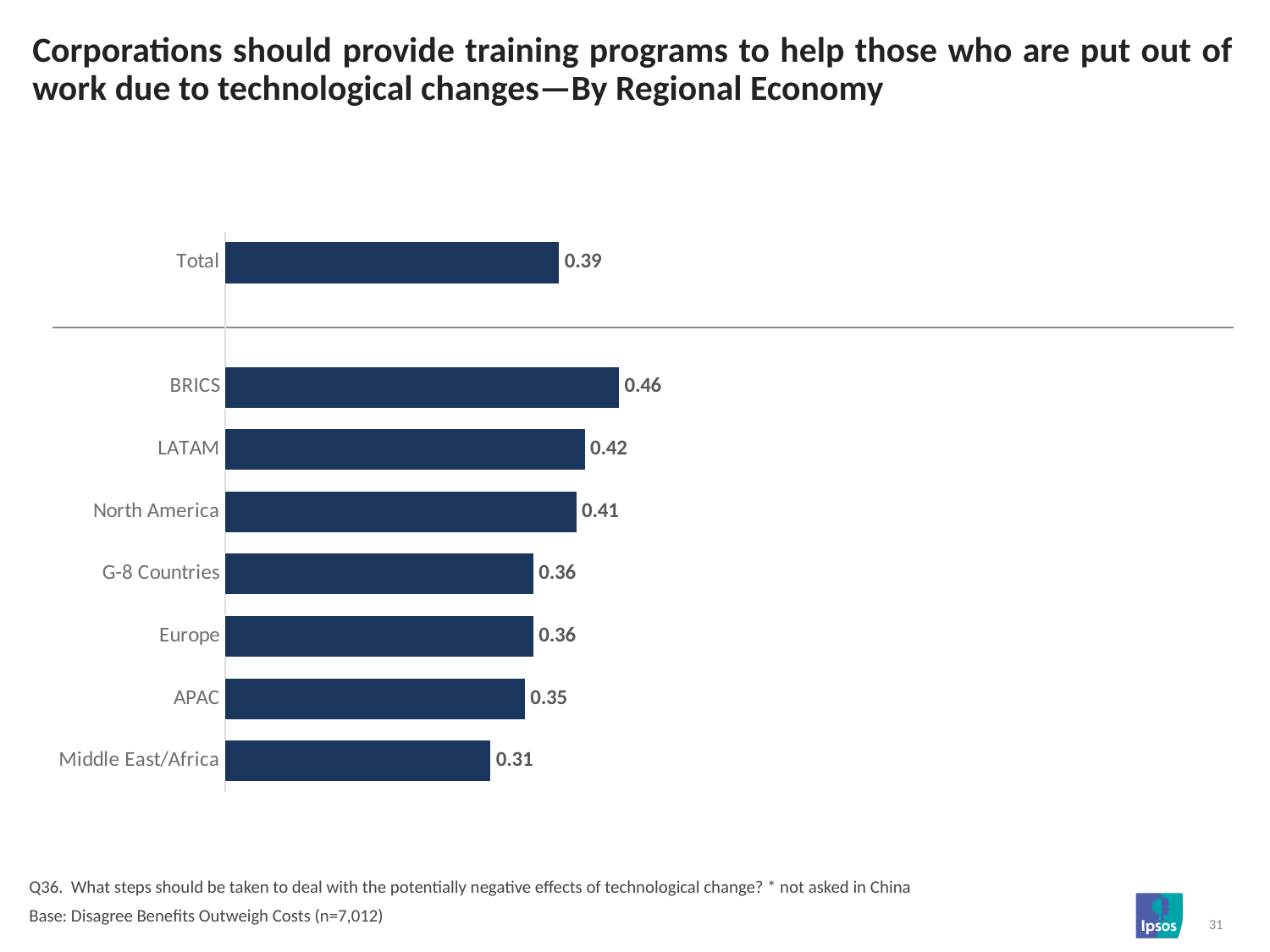

# Corporations should provide training programs to help those who are put out of work due to technological changes—By Regional Economy

### Chart

| Category | Column2 |
|---|---|
| Total | 0.39 |
|  | None |
| BRICS | 0.46 |
| LATAM | 0.42 |
| North America | 0.41 |
| G-8 Countries | 0.36 |
| Europe | 0.36 |
| APAC | 0.35 |
| Middle East/Africa | 0.31 |
Q36.  What steps should be taken to deal with the potentially negative effects of technological change? * not asked in China
Base: Disagree Benefits Outweigh Costs (n=7,012)